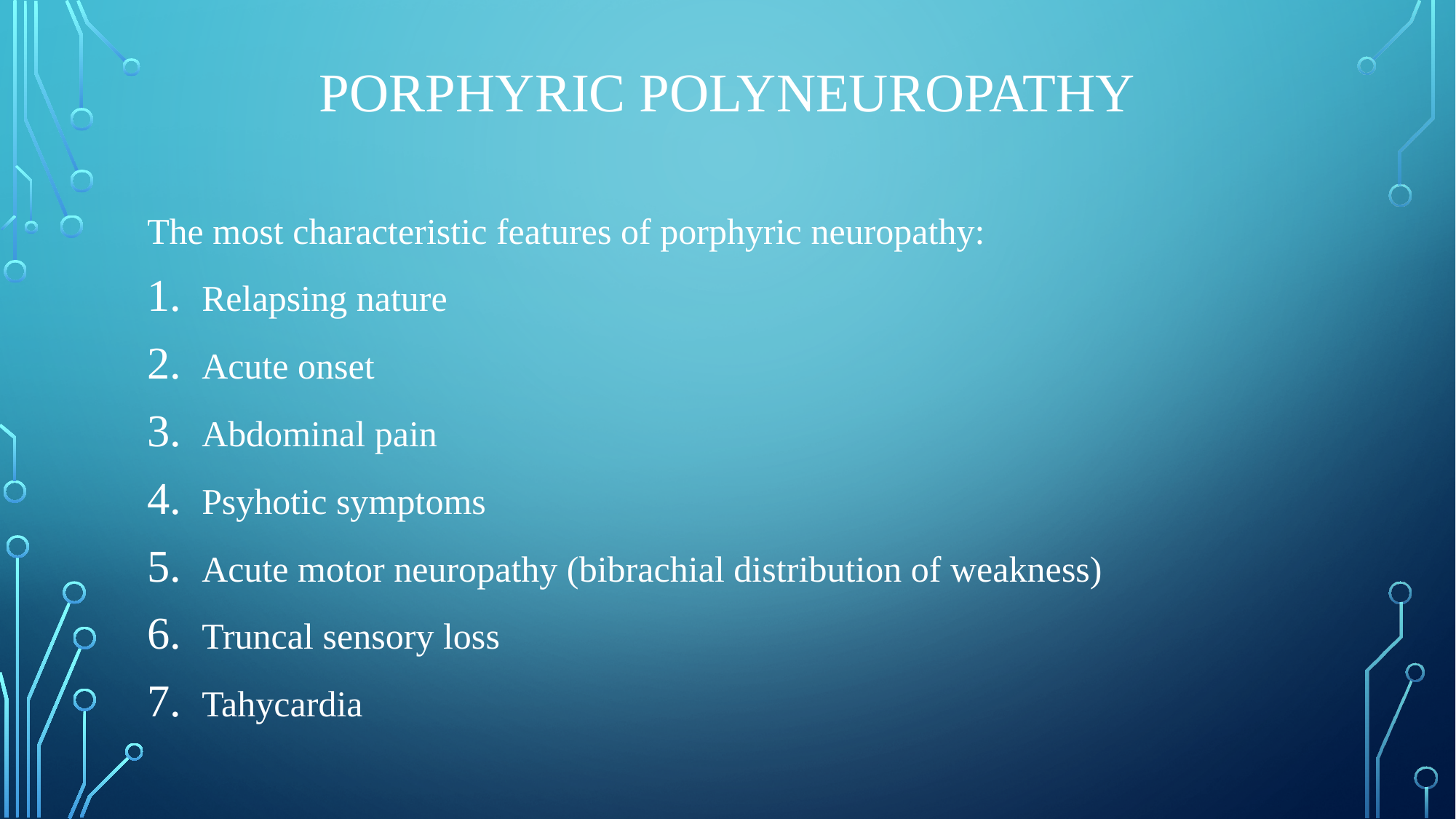

# Porphyric polyneuropathy
The most characteristic features of porphyric neuropathy:
Relapsing nature
Acute onset
Abdominal pain
Psyhotic symptoms
Acute motor neuropathy (bibrachial distribution of weakness)
Truncal sensory loss
Tahycardia